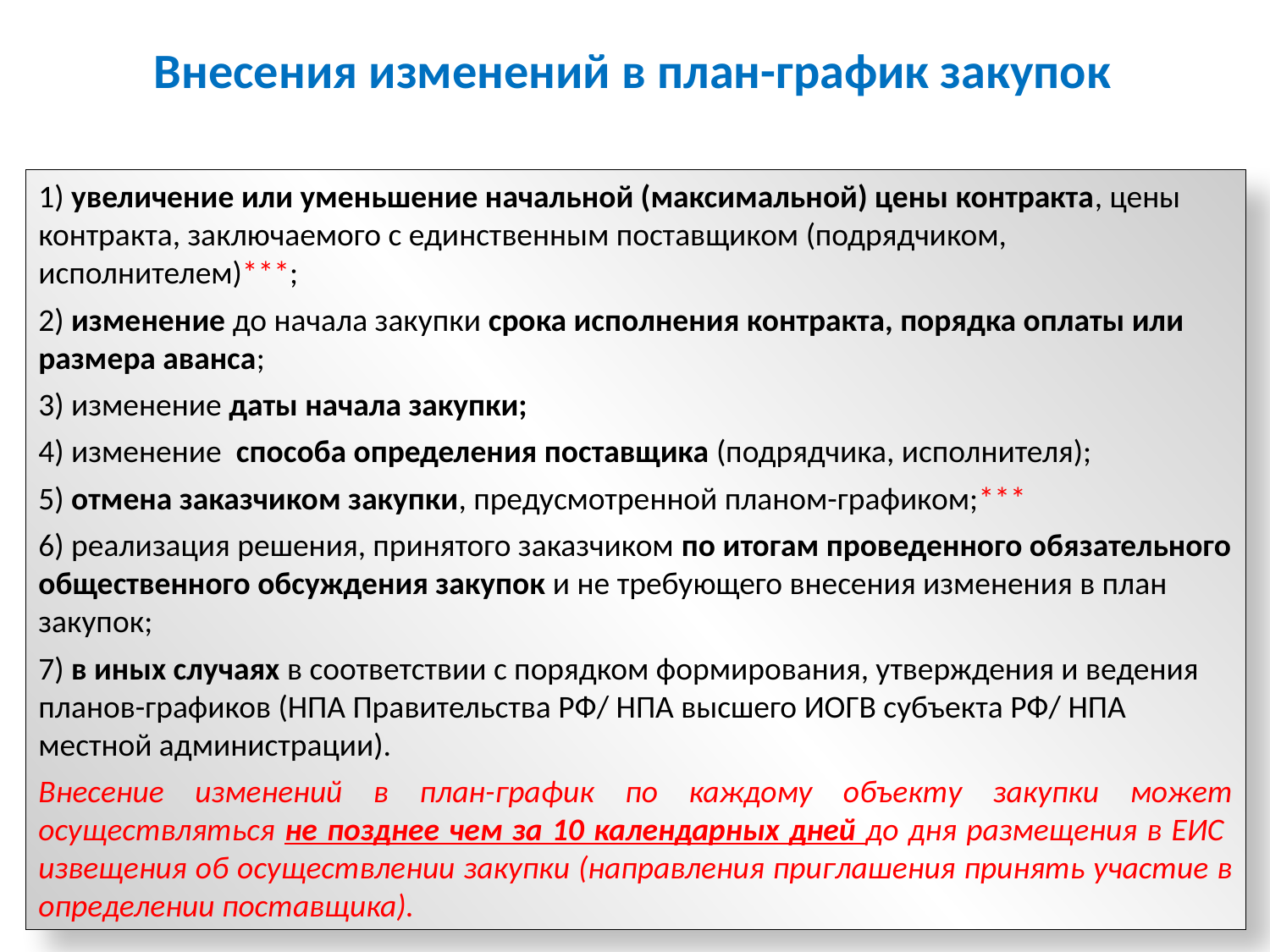

Внесения изменений в план-график закупок
1) увеличение или уменьшение начальной (максимальной) цены контракта, цены контракта, заключаемого с единственным поставщиком (подрядчиком, исполнителем)***;
2) изменение до начала закупки срока исполнения контракта, порядка оплаты или размера аванса;
3) изменение даты начала закупки;
4) изменение  способа определения поставщика (подрядчика, исполнителя);
5) отмена заказчиком закупки, предусмотренной планом-графиком;***
6) реализация решения, принятого заказчиком по итогам проведенного обязательного общественного обсуждения закупок и не требующего внесения изменения в план закупок;
7) в иных случаях в соответствии с порядком формирования, утверждения и ведения планов-графиков (НПА Правительства РФ/ НПА высшего ИОГВ субъекта РФ/ НПА местной администрации).
Внесение изменений в план-график по каждому объекту закупки может осуществляться не позднее чем за 10 календарных дней до дня размещения в ЕИС  извещения об осуществлении закупки (направления приглашения принять участие в определении поставщика).